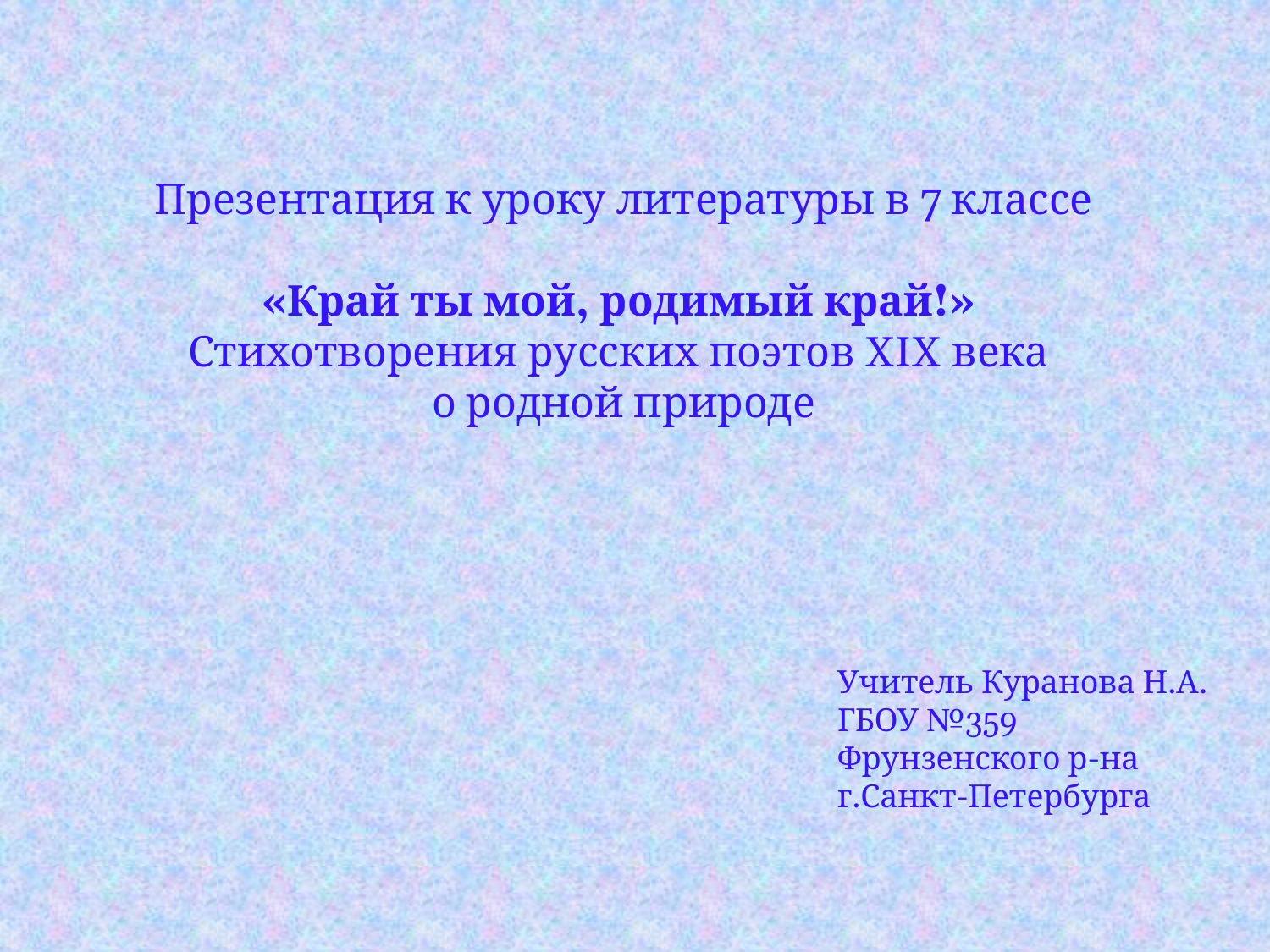

Презентация к уроку литературы в 7 классе

«Край ты мой, родимый край!»
Стихотворения русских поэтов XIX века
о родной природе
Учитель Куранова Н.А.
ГБОУ №359
Фрунзенского р-на
г.Санкт-Петербурга